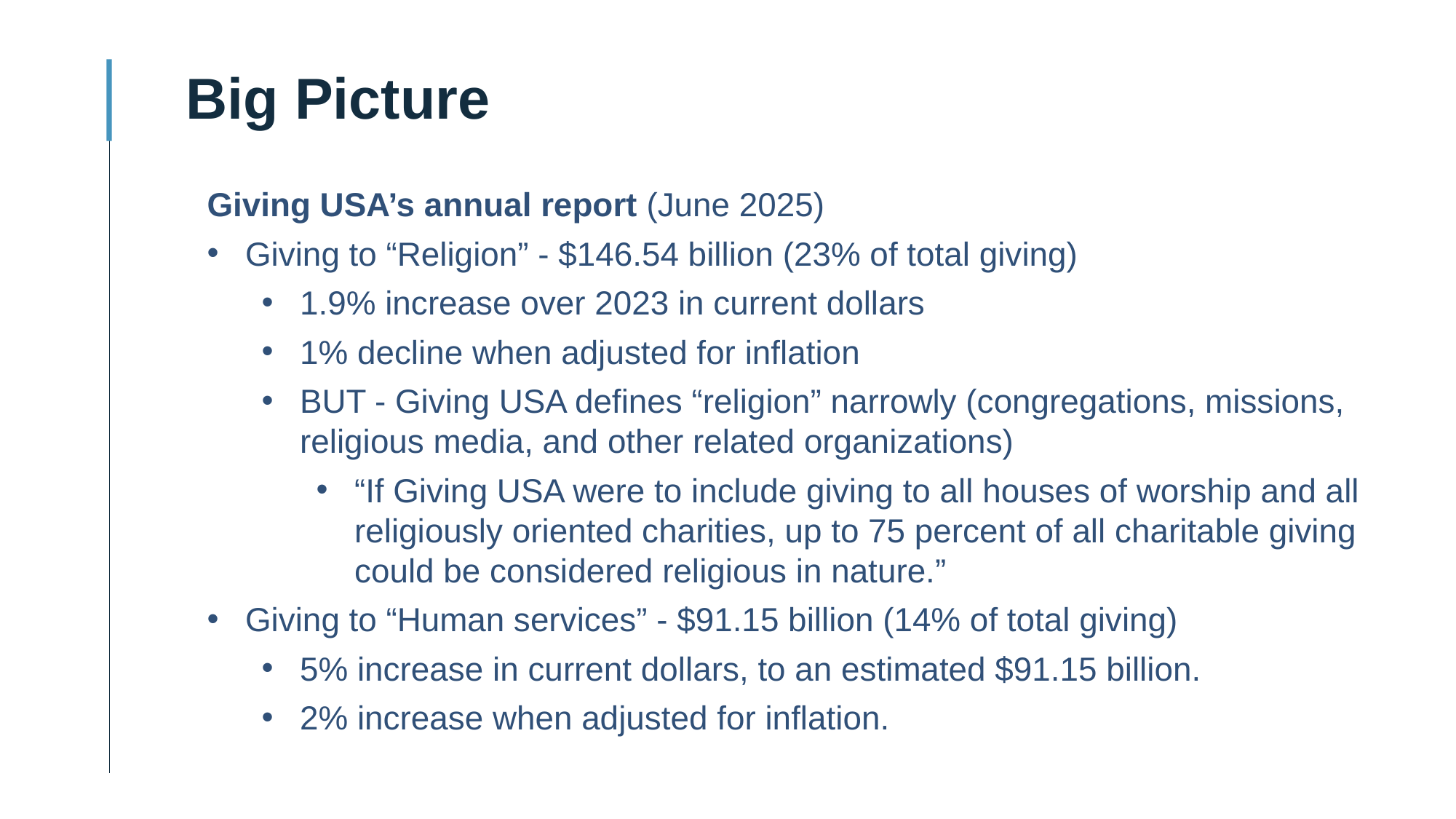

Big Picture
Giving USA’s annual report (June 2025)
Giving to “Religion” - $146.54 billion (23% of total giving)
1.9% increase over 2023 in current dollars
1% decline when adjusted for inflation
BUT - Giving USA defines “religion” narrowly (congregations, missions, religious media, and other related organizations)
“If Giving USA were to include giving to all houses of worship and all religiously oriented charities, up to 75 percent of all charitable giving could be considered religious in nature.”
Giving to “Human services” - $91.15 billion (14% of total giving)
5% increase in current dollars, to an estimated $91.15 billion.
2% increase when adjusted for inflation.